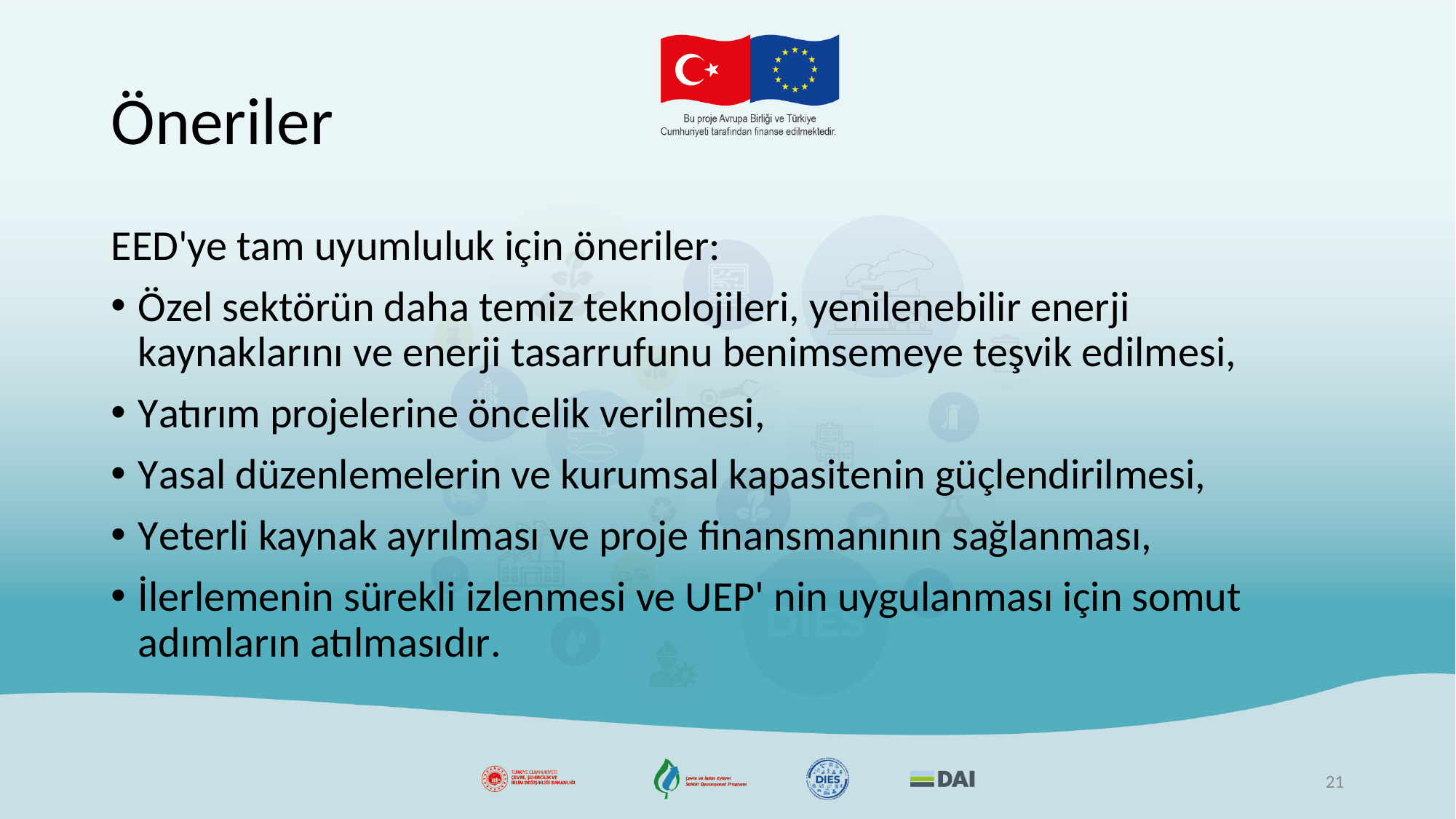

# Öneriler
EED'ye tam uyumluluk için öneriler:
Özel sektörün daha temiz teknolojileri, yenilenebilir enerji kaynaklarını ve enerji tasarrufunu benimsemeye teşvik edilmesi,
Yatırım projelerine öncelik verilmesi,
Yasal düzenlemelerin ve kurumsal kapasitenin güçlendirilmesi,
Yeterli kaynak ayrılması ve proje finansmanının sağlanması,
İlerlemenin sürekli izlenmesi ve UEP' nin uygulanması için somut adımların atılmasıdır.
21